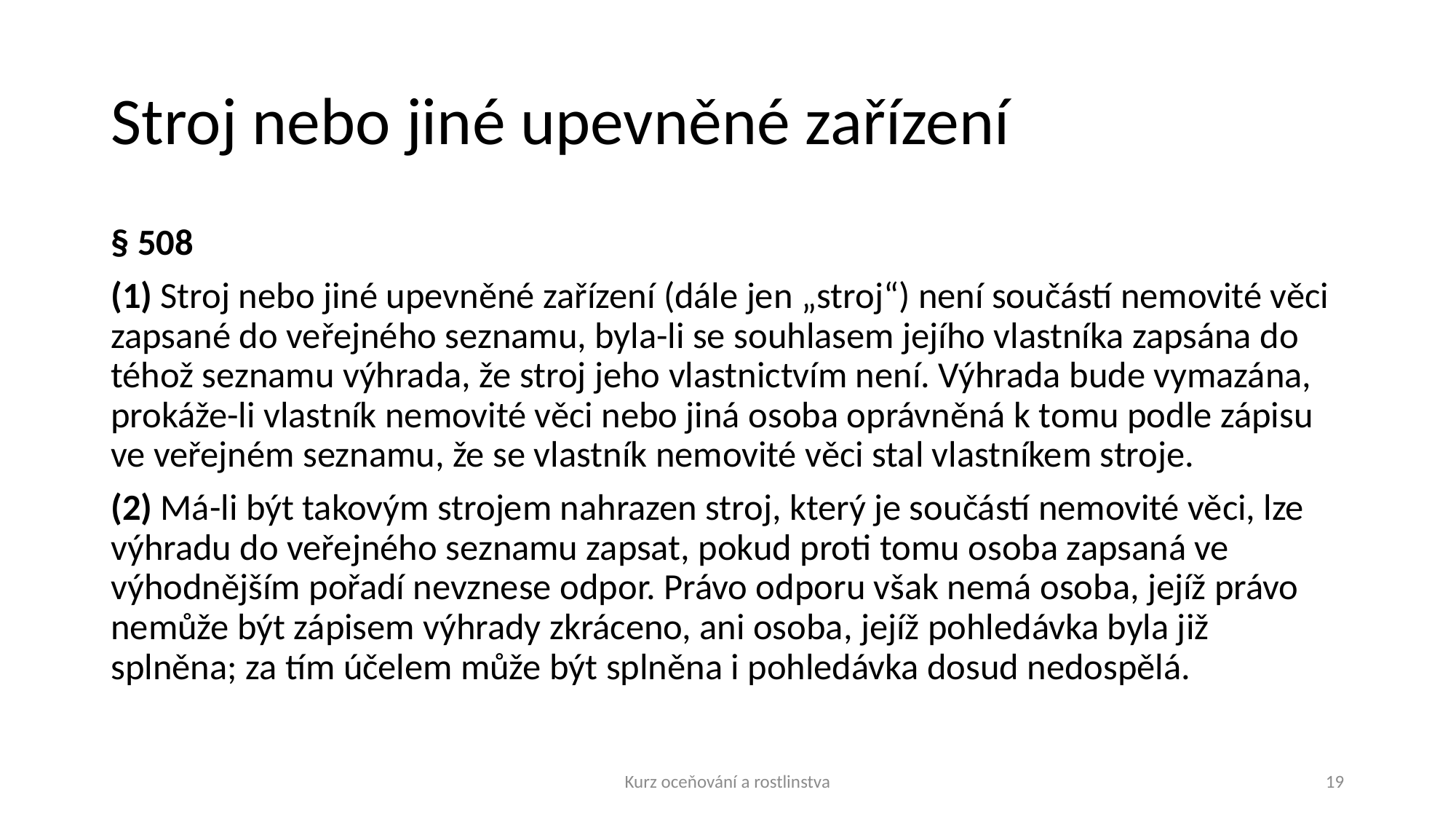

# Stroj nebo jiné upevněné zařízení
§ 508
(1) Stroj nebo jiné upevněné zařízení (dále jen „stroj“) není součástí nemovité věci zapsané do veřejného seznamu, byla-li se souhlasem jejího vlastníka zapsána do téhož seznamu výhrada, že stroj jeho vlastnictvím není. Výhrada bude vymazána, prokáže-li vlastník nemovité věci nebo jiná osoba oprávněná k tomu podle zápisu ve veřejném seznamu, že se vlastník nemovité věci stal vlastníkem stroje.
(2) Má-li být takovým strojem nahrazen stroj, který je součástí nemovité věci, lze výhradu do veřejného seznamu zapsat, pokud proti tomu osoba zapsaná ve výhodnějším pořadí nevznese odpor. Právo odporu však nemá osoba, jejíž právo nemůže být zápisem výhrady zkráceno, ani osoba, jejíž pohledávka byla již splněna; za tím účelem může být splněna i pohledávka dosud nedospělá.

Kurz oceňování a rostlinstva
19